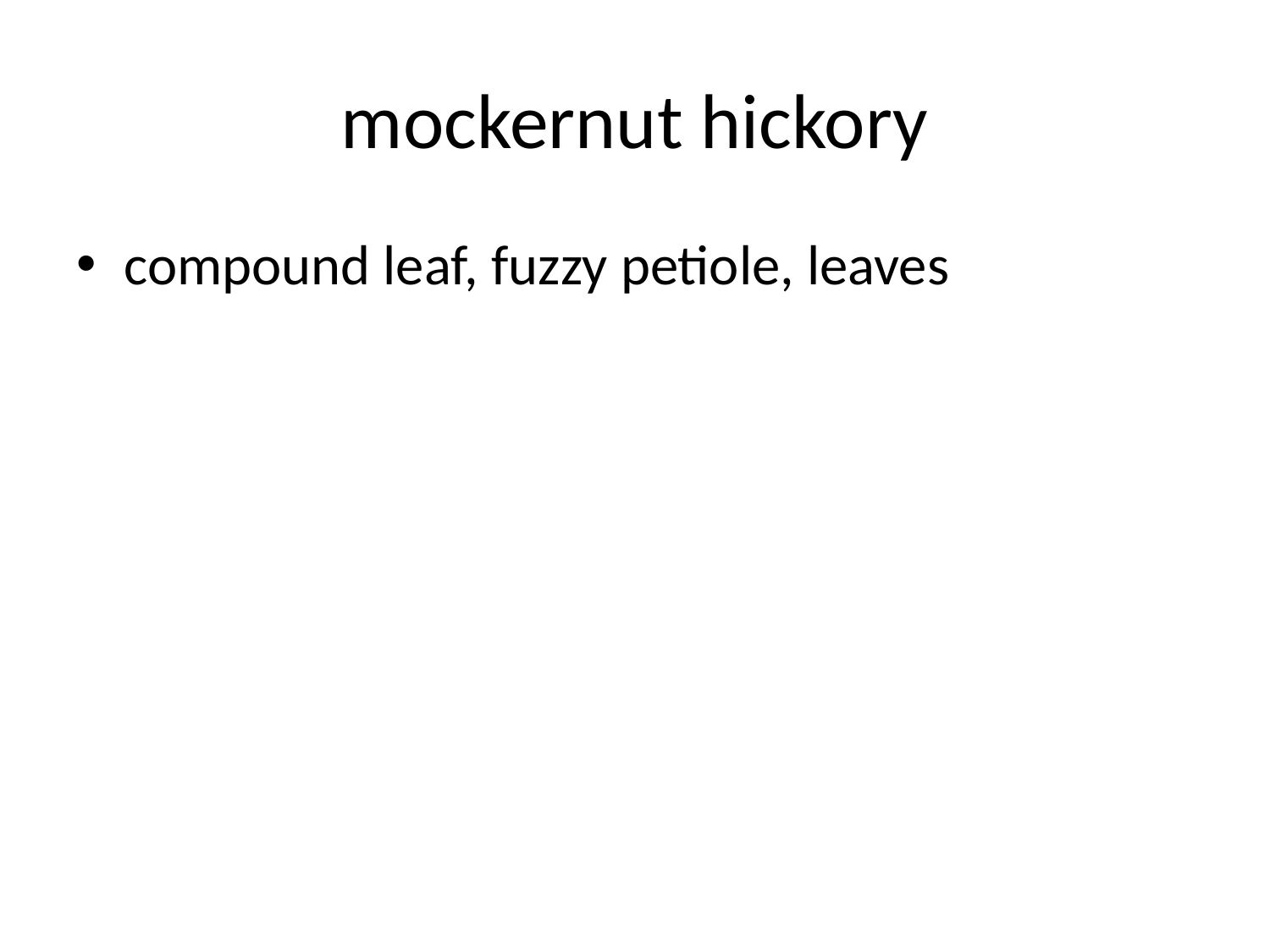

# mockernut hickory
compound leaf, fuzzy petiole, leaves